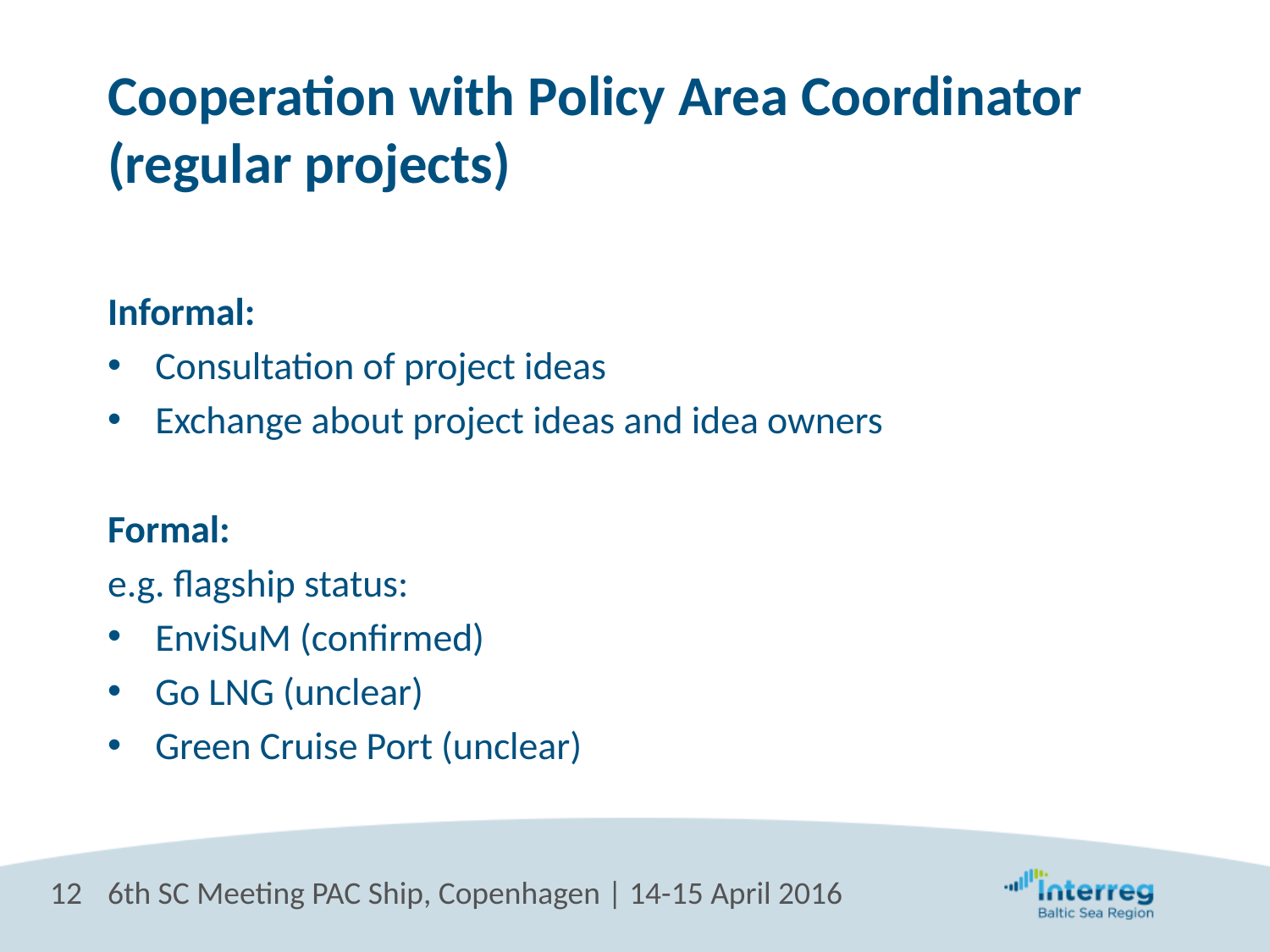

# Cooperation with Policy Area Coordinator (regular projects)

Informal:
Consultation of project ideas
Exchange about project ideas and idea owners

Formal:
e.g. flagship status:
EnviSuM (confirmed)
Go LNG (unclear)
Green Cruise Port (unclear)

12
6th SC Meeting PAC Ship, Copenhagen | 14-15 April 2016